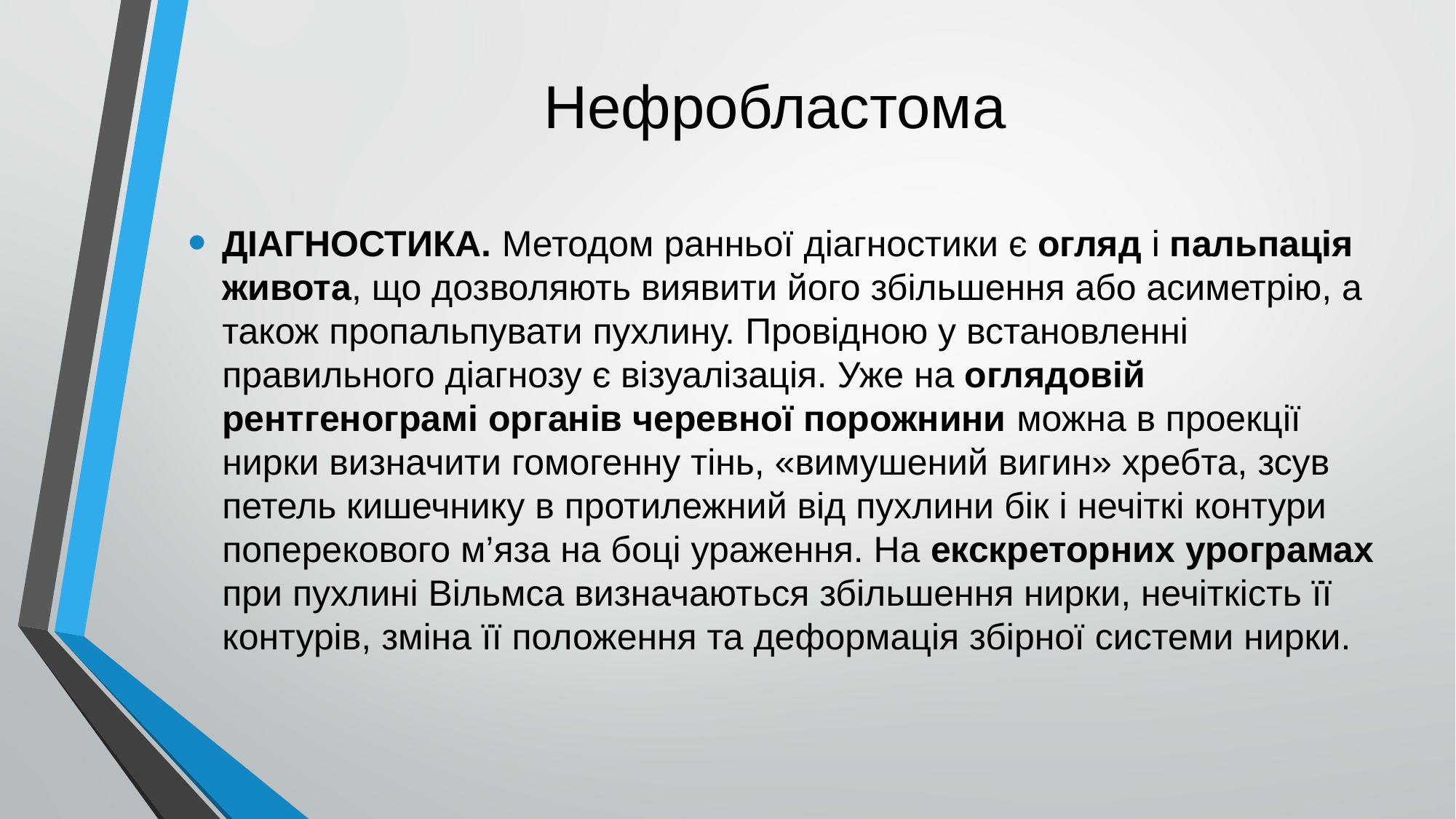

# Нефробластома
ДІАГНОСТИКА. Методом ранньої діагностики є огляд і пальпація живота, що дозволяють виявити його збільшення або асиметрію, а також пропальпувати пухлину. Провідною у встановленні правильного діагнозу є візуалізація. Уже на оглядовій рентгенограмі органів черевної порожнини можна в проекції нирки визначити гомогенну тінь, «вимушений вигин» хребта, зсув петель кишечнику в протилежний від пухлини бік і нечіткі контури поперекового м’яза на боці ураження. На екскреторних урограмах при пухлині Вільмса визначаються збільшення нирки, нечіткість її контурів, зміна її положення та деформація збірної системи нирки.